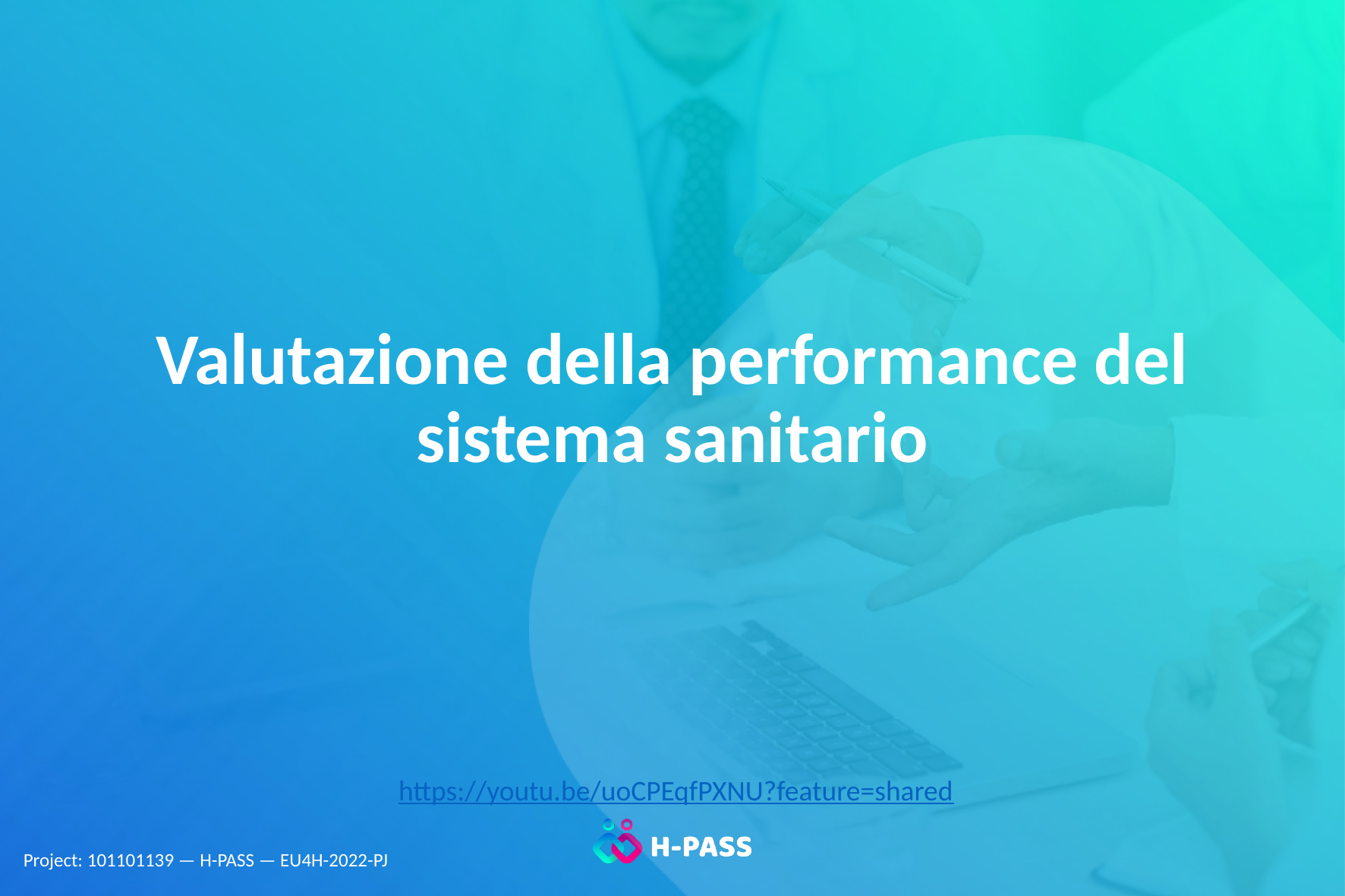

# Valutazione della performance del sistema sanitario
https://youtu.be/uoCPEqfPXNU?feature=shared
Project: 101101139 — H-PASS — EU4H-2022-PJ